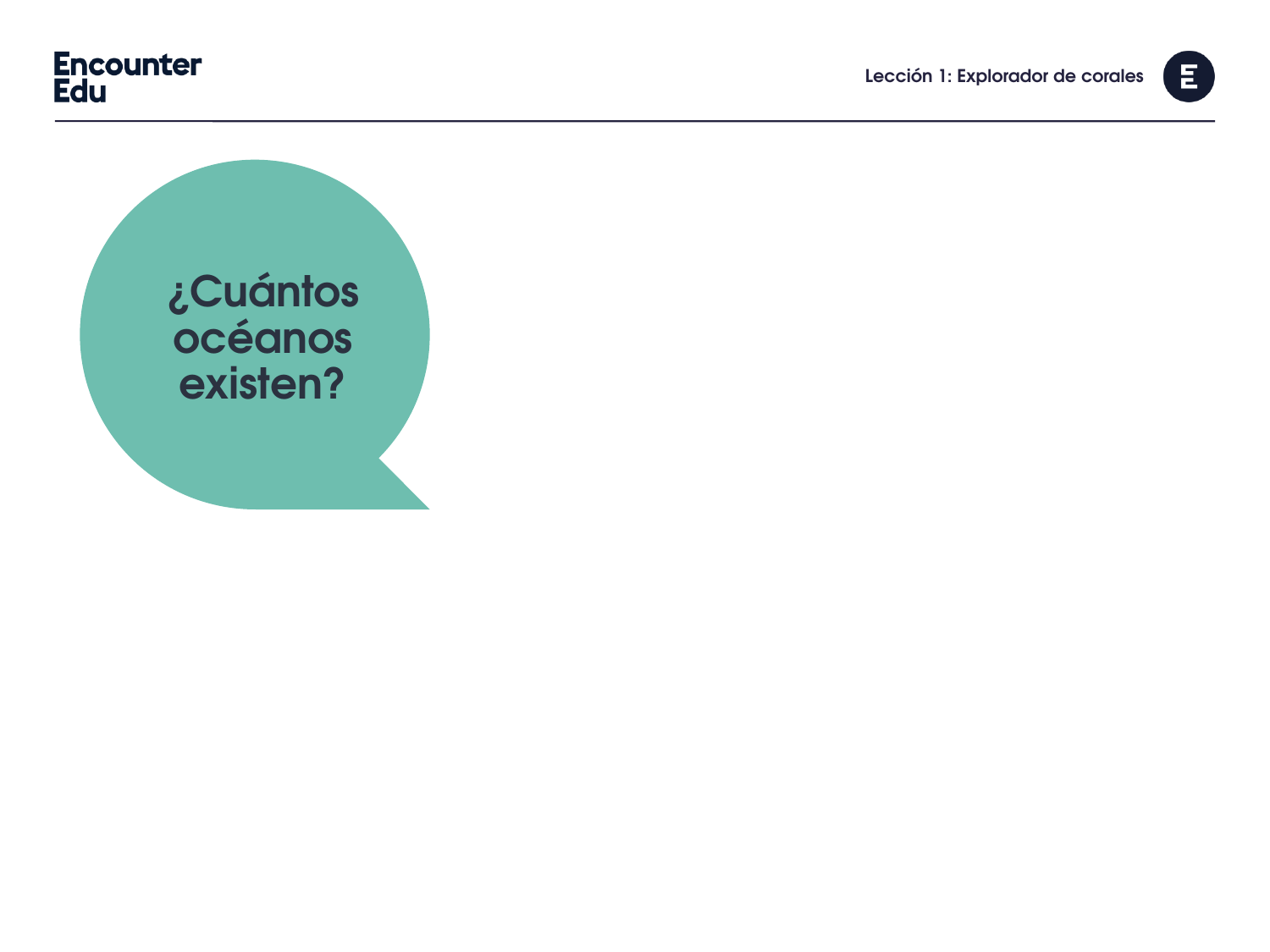

# Lección 1: Explorador de corales

¿Cuántos océanos existen?